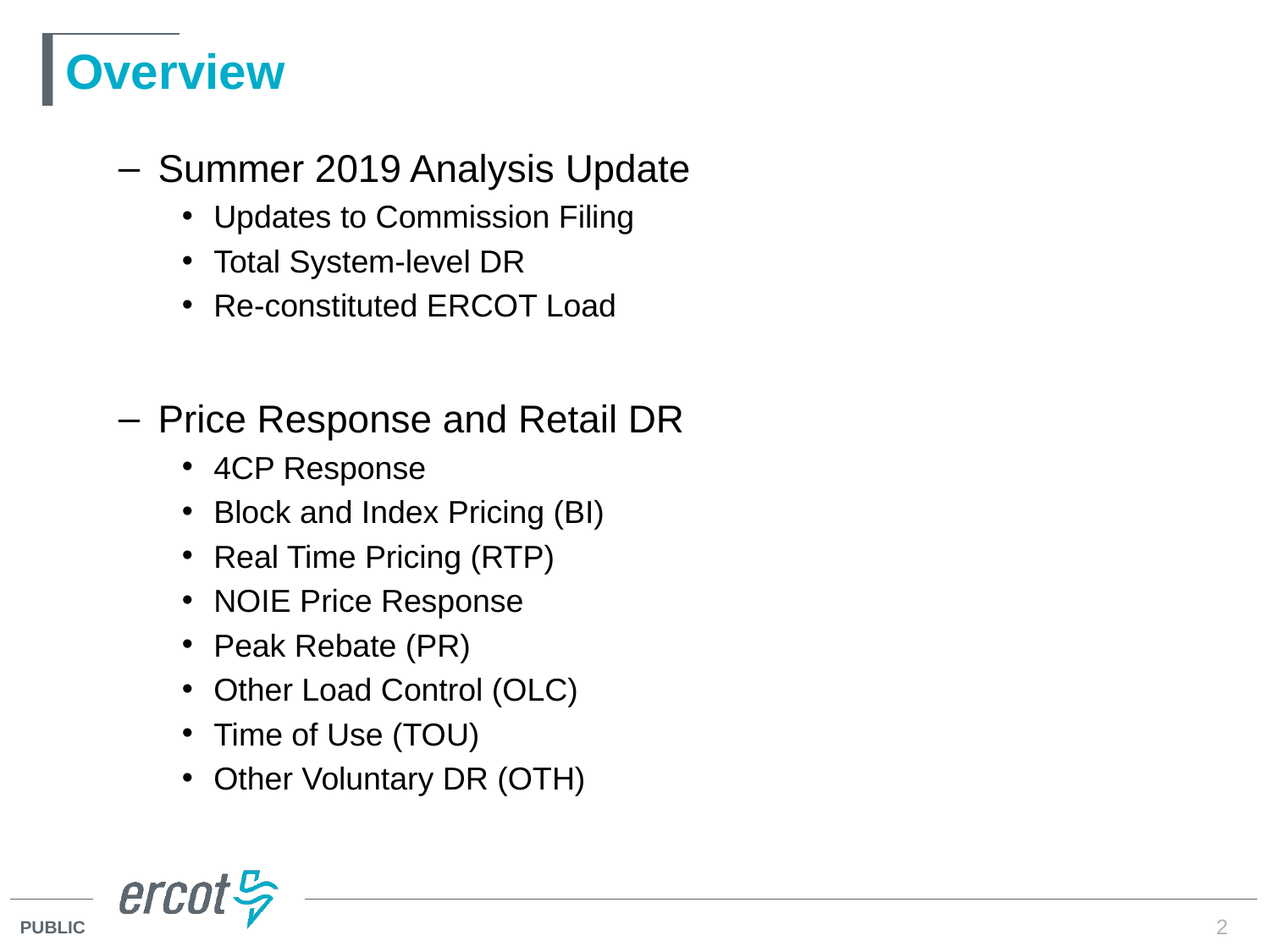

# Overview
Summer 2019 Analysis Update
Updates to Commission Filing
Total System-level DR
Re-constituted ERCOT Load

Price Response and Retail DR
4CP Response
Block and Index Pricing (BI)
Real Time Pricing (RTP)
NOIE Price Response
Peak Rebate (PR)
Other Load Control (OLC)
Time of Use (TOU)
Other Voluntary DR (OTH)

2